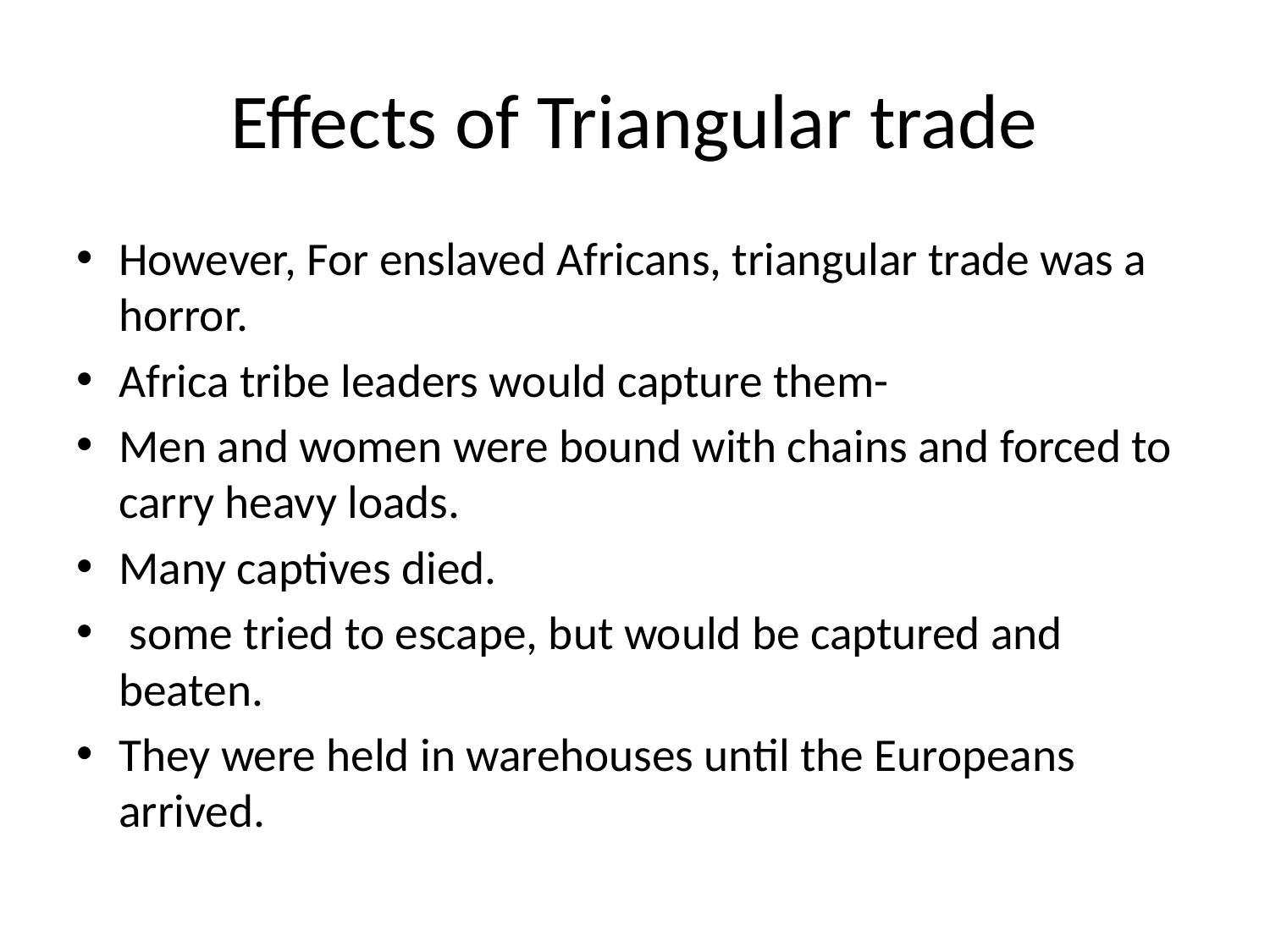

# Effects of Triangular trade
However, For enslaved Africans, triangular trade was a horror.
Africa tribe leaders would capture them-
Men and women were bound with chains and forced to carry heavy loads.
Many captives died.
 some tried to escape, but would be captured and beaten.
They were held in warehouses until the Europeans arrived.